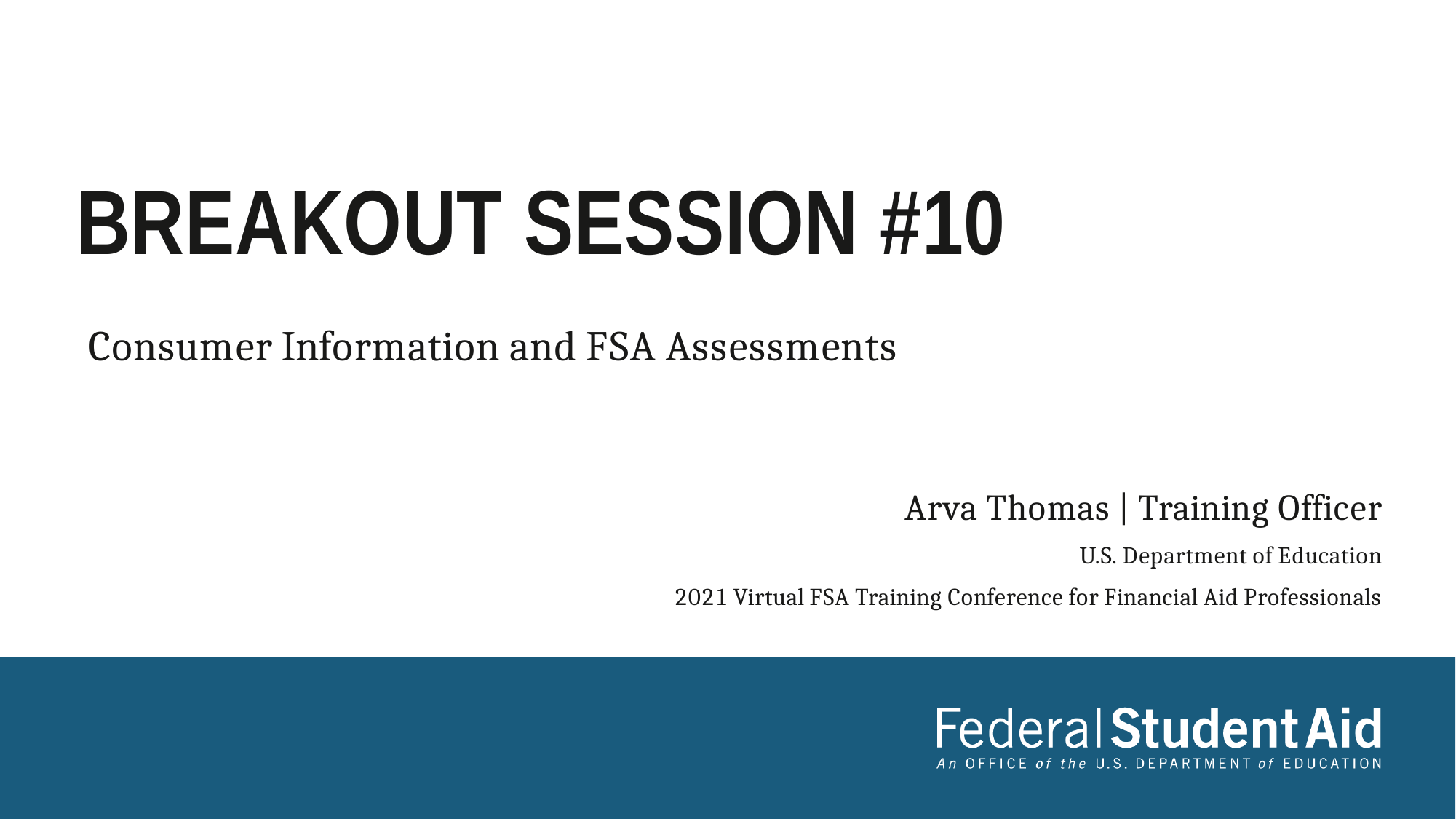

# Breakout session #10
Consumer Information and FSA Assessments
Arva Thomas | Training Officer
U.S. Department of Education
2021 Virtual FSA Training Conference for Financial Aid Professionals